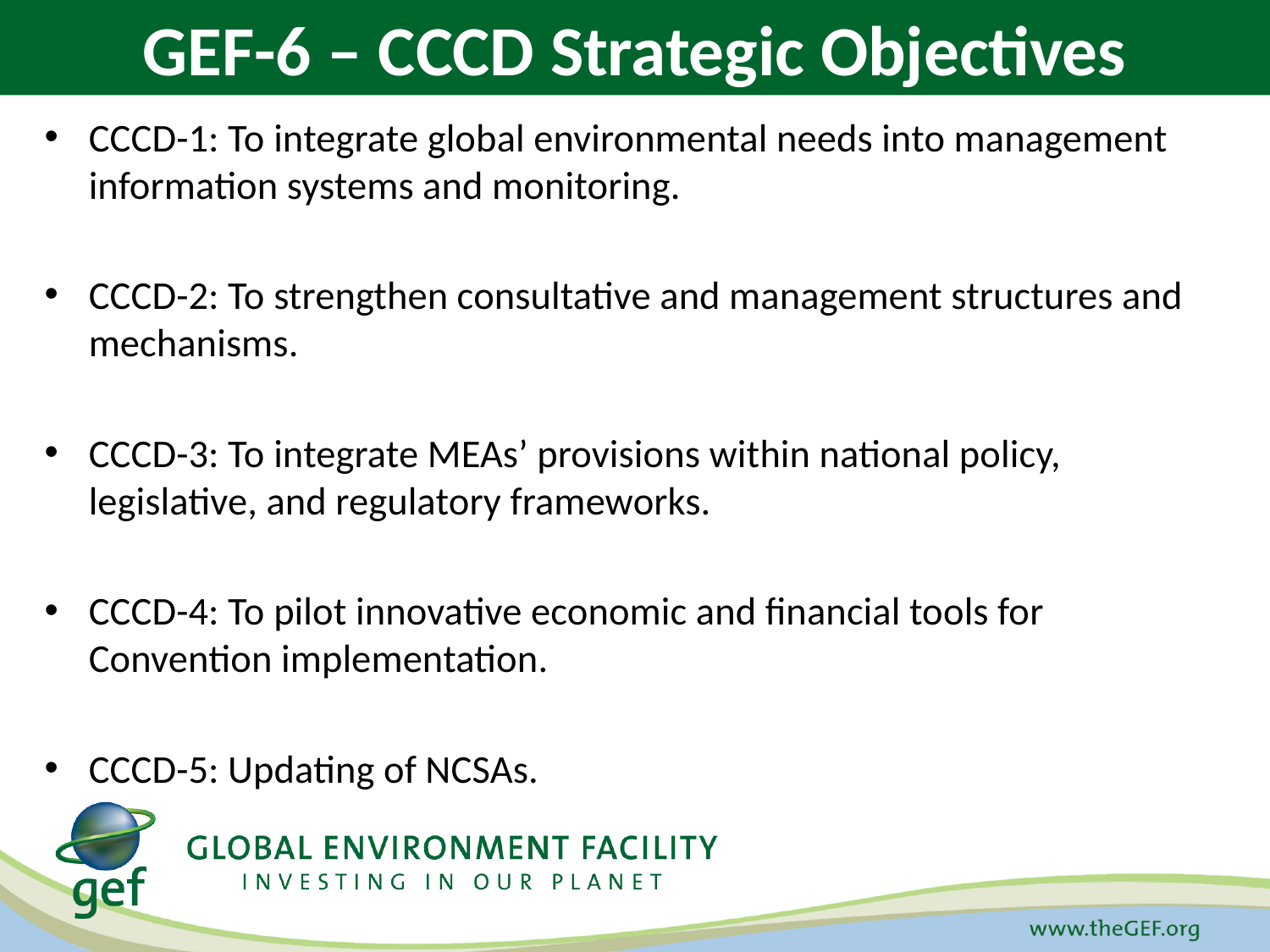

GEF-6 – CCCD Strategic Objectives
CCCD-1: To integrate global environmental needs into management information systems and monitoring.

CCCD-2: To strengthen consultative and management structures and mechanisms.

CCCD-3: To integrate MEAs’ provisions within national policy, legislative, and regulatory frameworks.

CCCD-4: To pilot innovative economic and financial tools for Convention implementation.

CCCD-5: Updating of NCSAs.